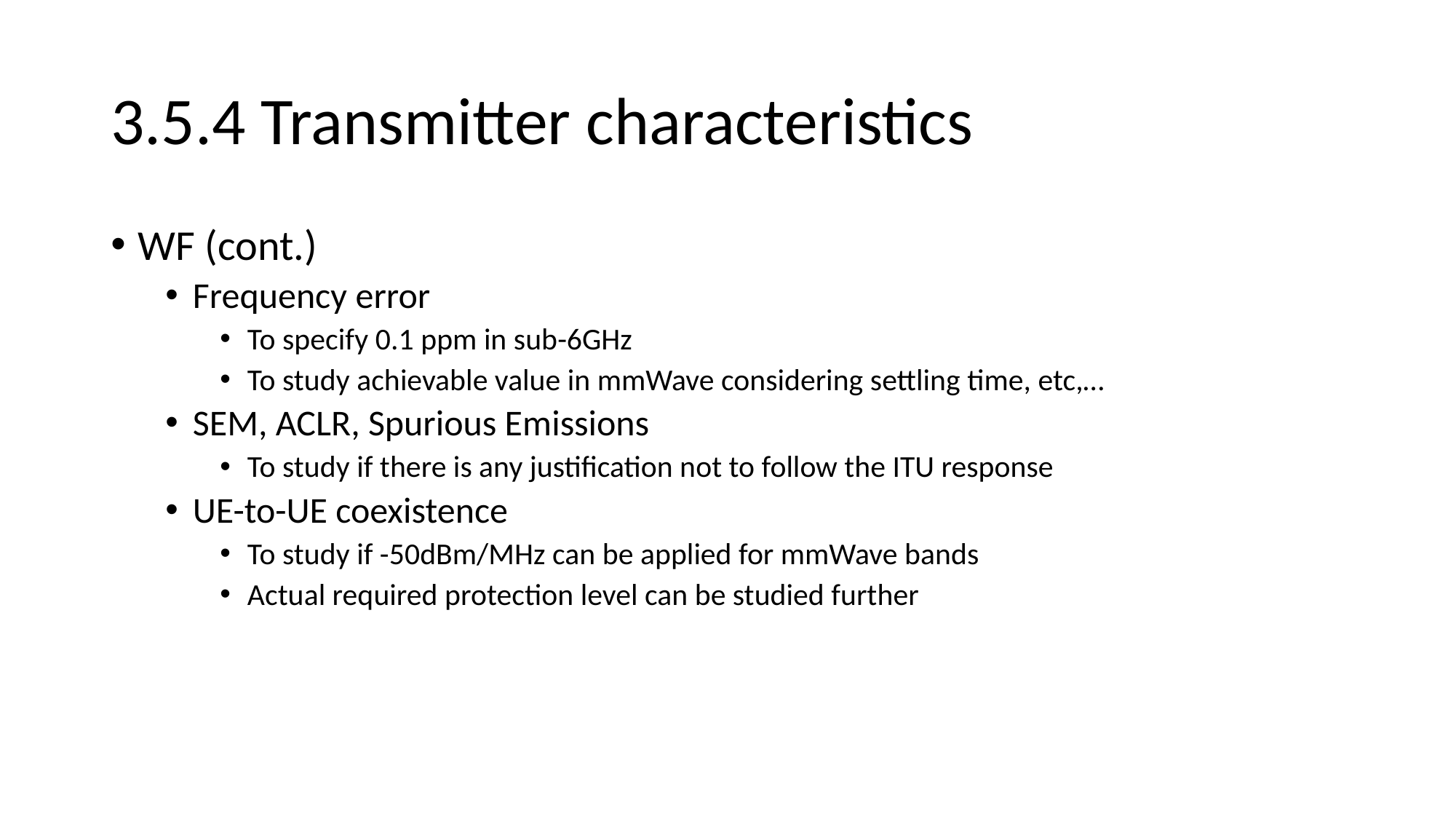

# 3.5.4 Transmitter characteristics
WF (cont.)
Frequency error
To specify 0.1 ppm in sub-6GHz
To study achievable value in mmWave considering settling time, etc,…
SEM, ACLR, Spurious Emissions
To study if there is any justification not to follow the ITU response
UE-to-UE coexistence
To study if -50dBm/MHz can be applied for mmWave bands
Actual required protection level can be studied further